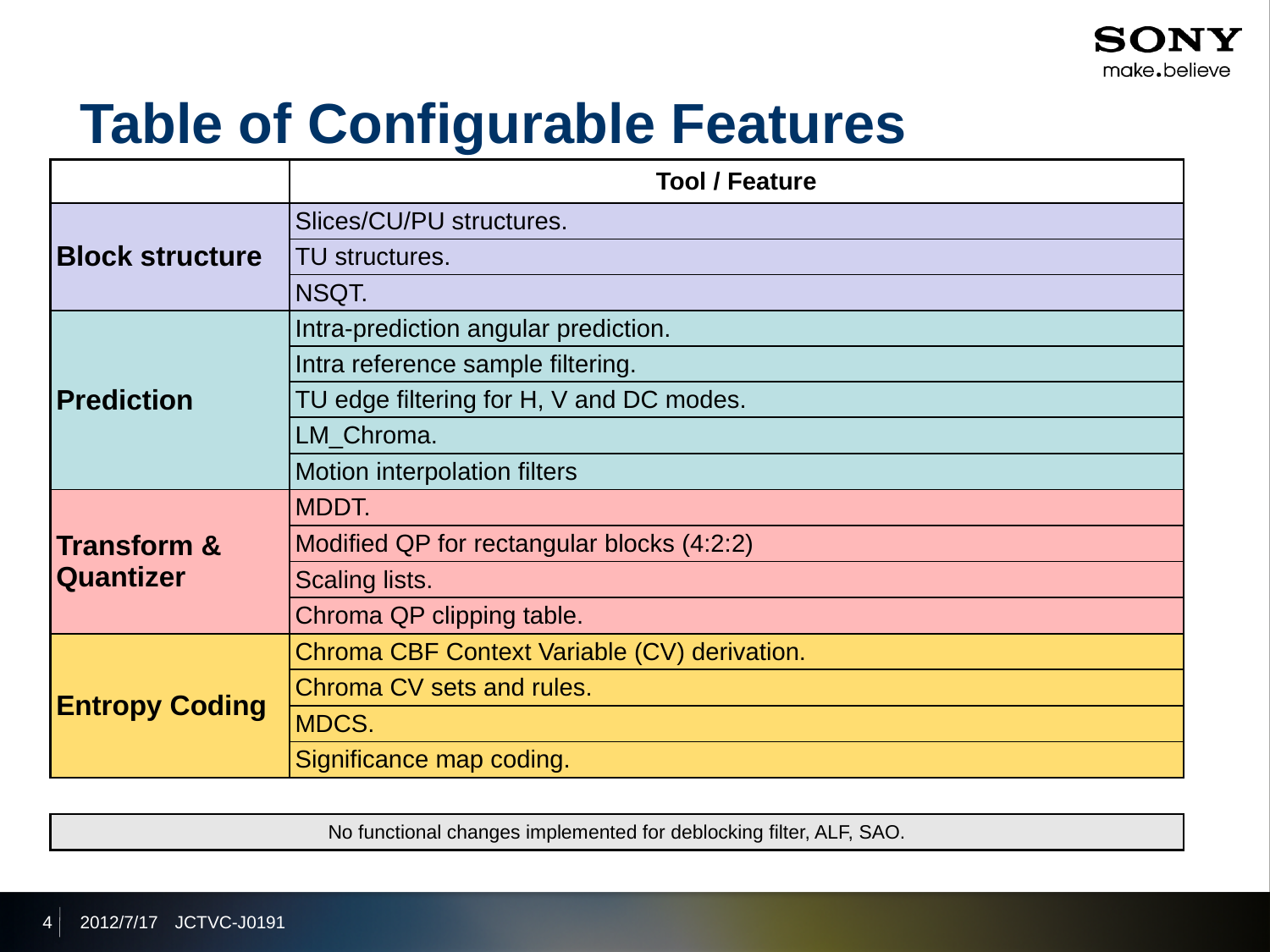

# Table of Configurable Features
|  | Tool / Feature |
| --- | --- |
| Block structure | Slices/CU/PU structures. |
|  | TU structures. |
|  | NSQT. |
| Prediction | Intra-prediction angular prediction. |
|  | Intra reference sample filtering. |
|  | TU edge filtering for H, V and DC modes. |
|  | LM\_Chroma. |
|  | Motion interpolation filters |
| Transform & Quantizer | MDDT. |
|  | Modified QP for rectangular blocks (4:2:2) |
|  | Scaling lists. |
|  | Chroma QP clipping table. |
| Entropy Coding | Chroma CBF Context Variable (CV) derivation. |
|  | Chroma CV sets and rules. |
|  | MDCS. |
|  | Significance map coding. |
|  |  |
| No functional changes implemented for deblocking filter, ALF, SAO. |  |
4
2012/7/17
JCTVC-J0191